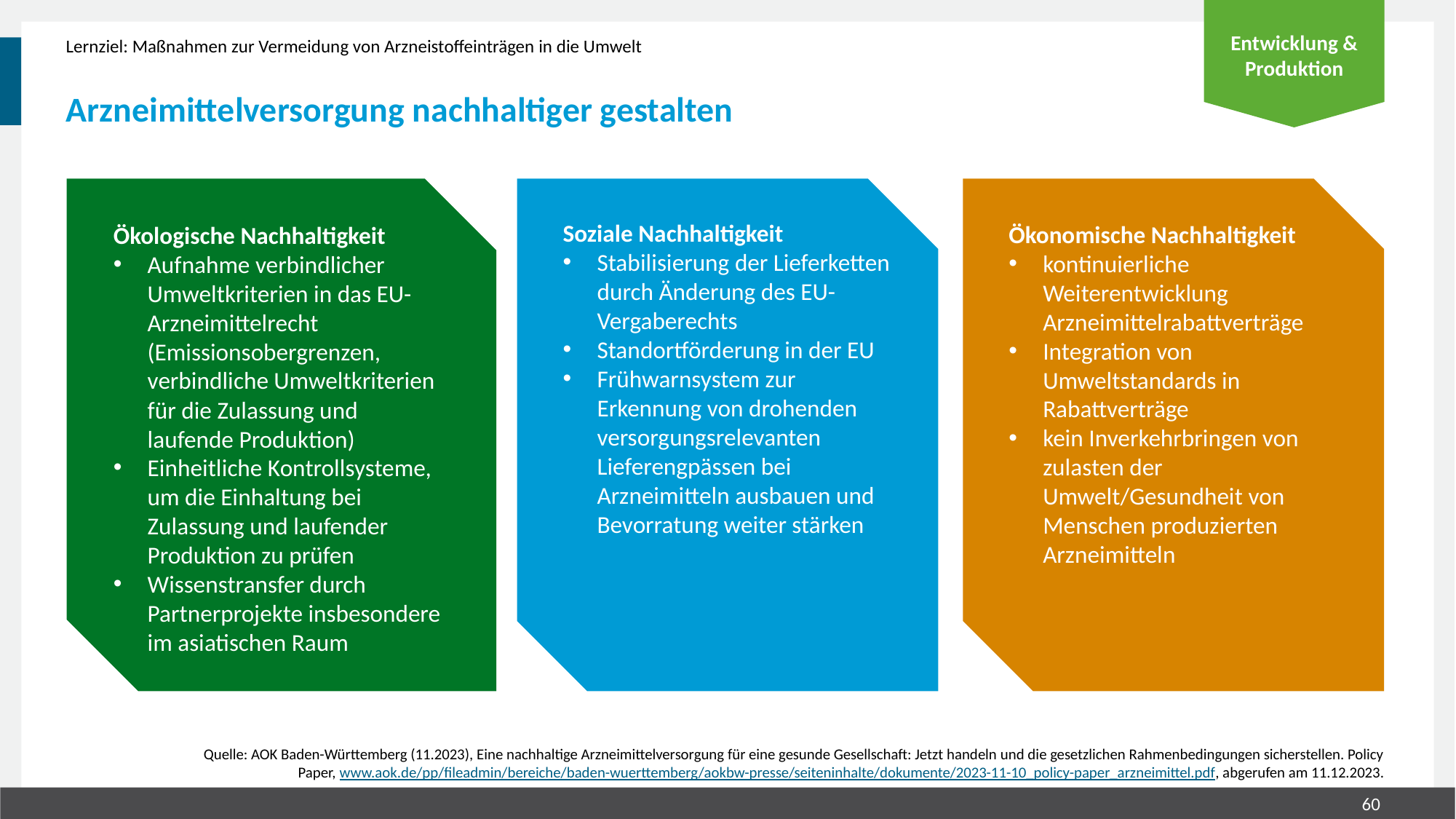

Entwicklung & Produktion
Lernziel: Maßnahmen zur Vermeidung von Arzneistoffeinträgen in die Umwelt
# Arzneimittelversorgung nachhaltiger gestalten
Ökologische Nachhaltigkeit
Aufnahme verbindlicher Umweltkriterien in das EU-Arzneimittelrecht (Emissionsobergrenzen, verbindliche Umweltkriterien für die Zulassung und laufende Produktion)
Einheitliche Kontrollsysteme, um die Einhaltung bei Zulassung und laufender Produktion zu prüfen
Wissenstransfer durch Partnerprojekte insbesondere im asiatischen Raum
Soziale Nachhaltigkeit
Stabilisierung der Lieferketten durch Änderung des EU-Vergaberechts
Standortförderung in der EU
Frühwarnsystem zur Erkennung von drohenden versorgungsrelevanten Lieferengpässen bei Arzneimitteln ausbauen und Bevorratung weiter stärken
Ökonomische Nachhaltigkeit
kontinuierliche Weiterentwicklung Arzneimittelrabattverträge
Integration von Umweltstandards in Rabattverträge
kein Inverkehrbringen von zulasten der Umwelt/Gesundheit von Menschen produzierten Arzneimitteln

Quelle: AOK Baden-Württemberg (11.2023), Eine nachhaltige Arzneimittelversorgung für eine gesunde Gesellschaft: Jetzt handeln und die gesetzlichen Rahmenbedingungen sicherstellen. Policy Paper, www.aok.de/pp/fileadmin/bereiche/baden-wuerttemberg/aokbw-presse/seiteninhalte/dokumente/2023-11-10_policy-paper_arzneimittel.pdf, abgerufen am 11.12.2023.
60